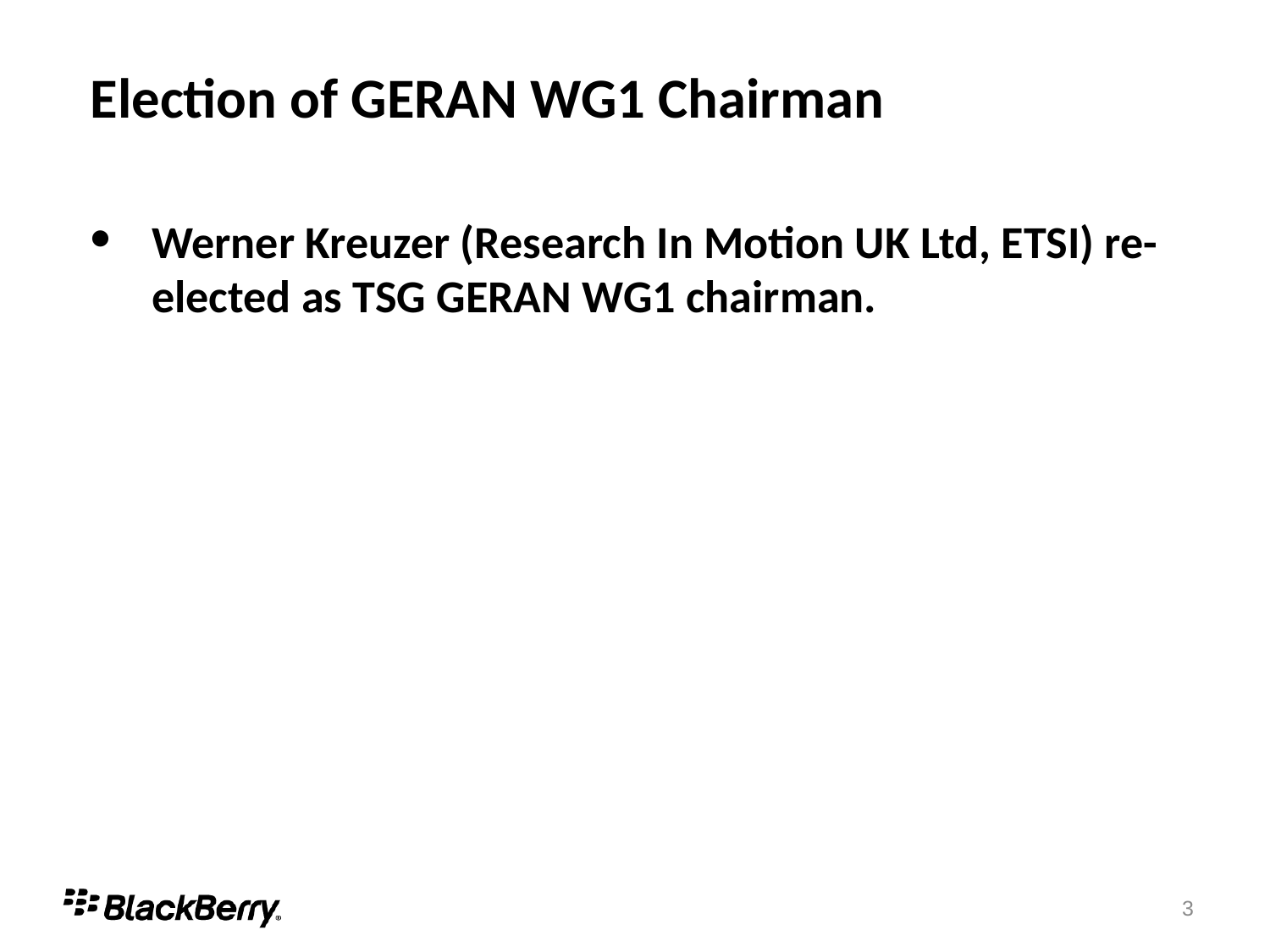

# Election of GERAN WG1 Chairman
Werner Kreuzer (Research In Motion UK Ltd, ETSI) re-elected as TSG GERAN WG1 chairman.
3